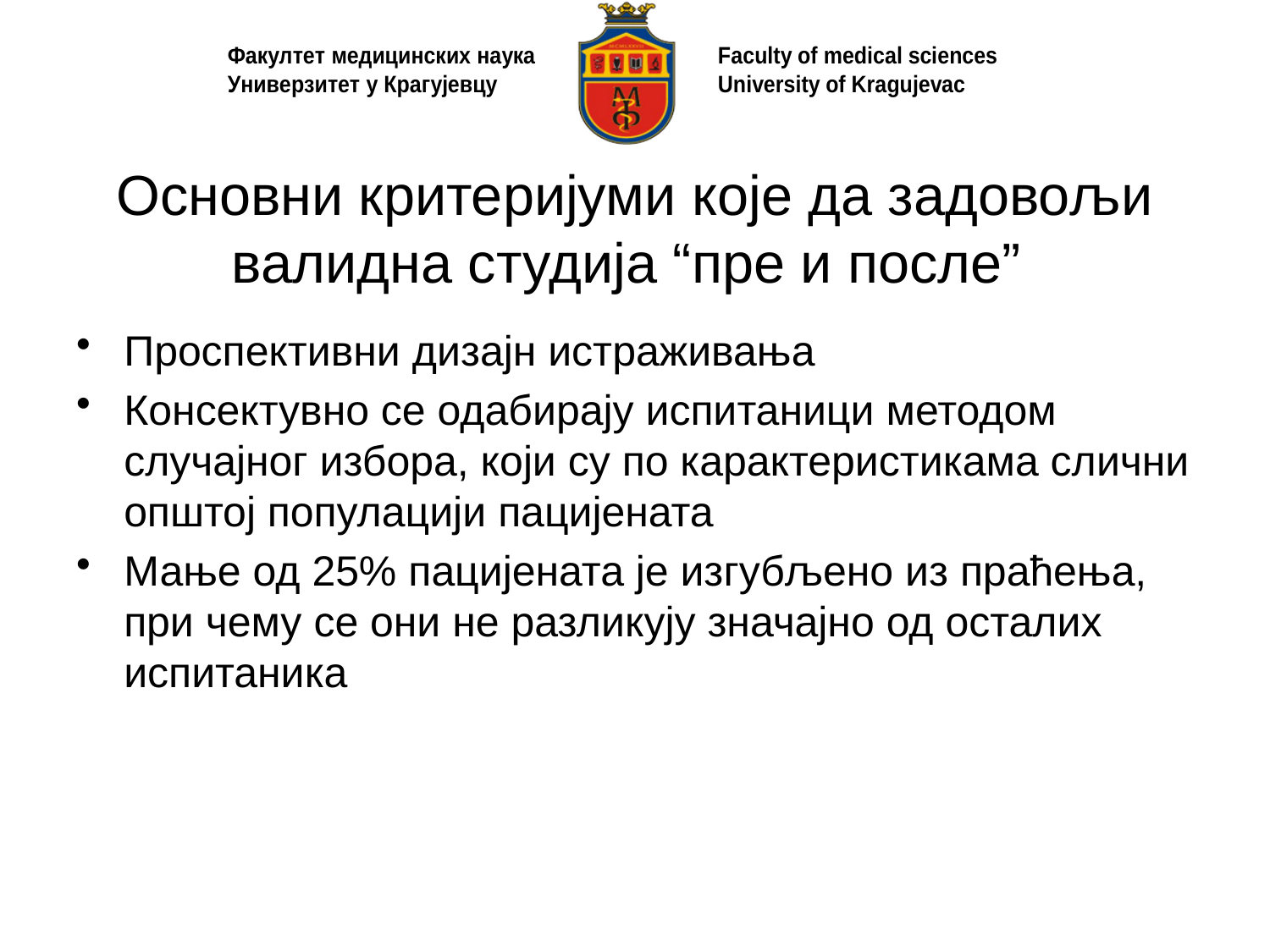

# Основни критеријуми које да задовољи валидна студија “пре и после”
Проспективни дизајн истраживања
Консектувно се одабирају испитаници методом случајног избора, који су по карактеристикама слични општој популацији пацијената
Мање од 25% пацијената је изгубљено из праћења, при чему се они не разликују значајно од осталих испитаника